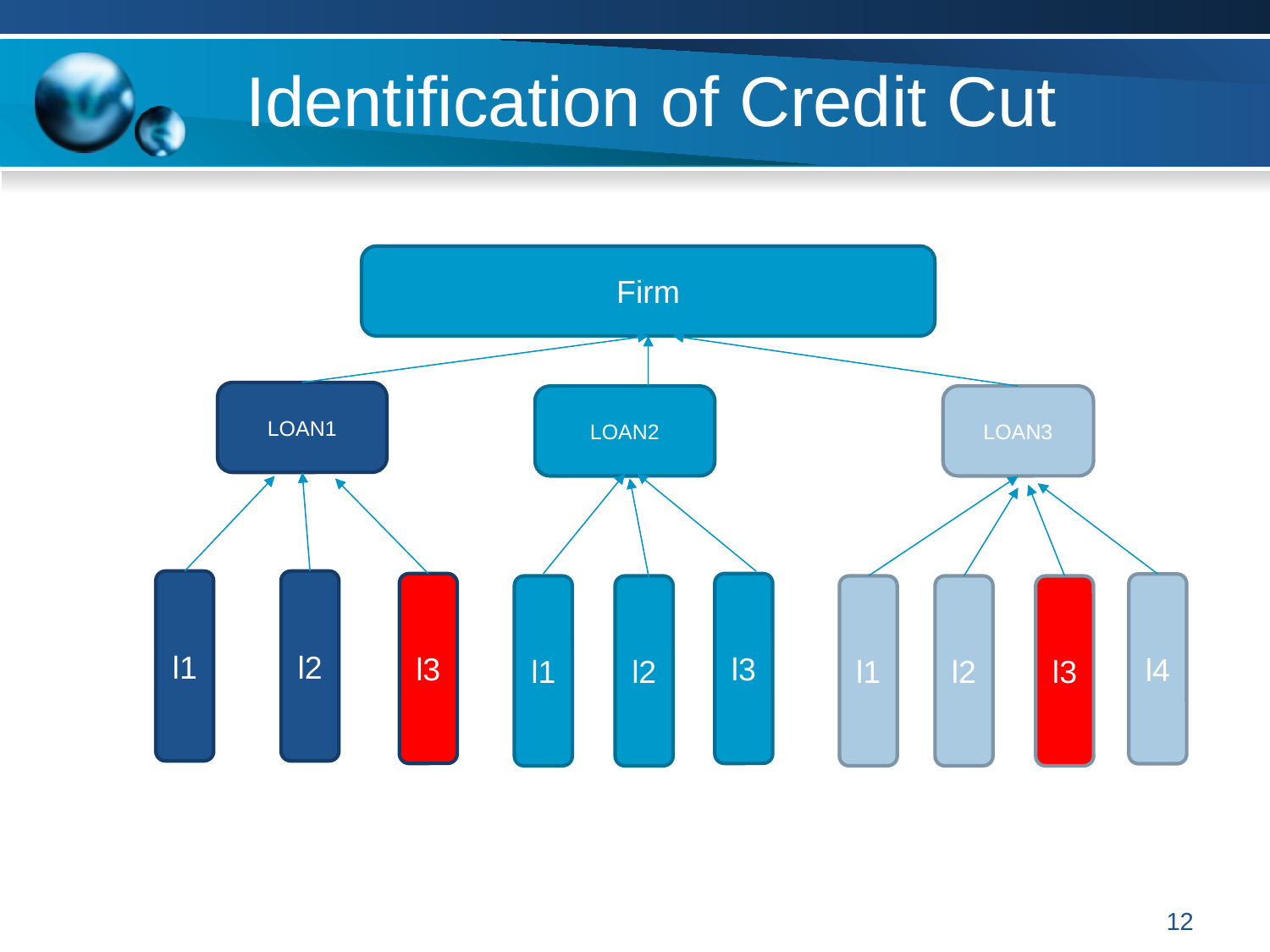

# Identification of Credit Cut
Firm
LOAN1
LOAN2
LOAN3
l2
l1
l3
l3
l4
l1
l2
l1
l2
l3
12